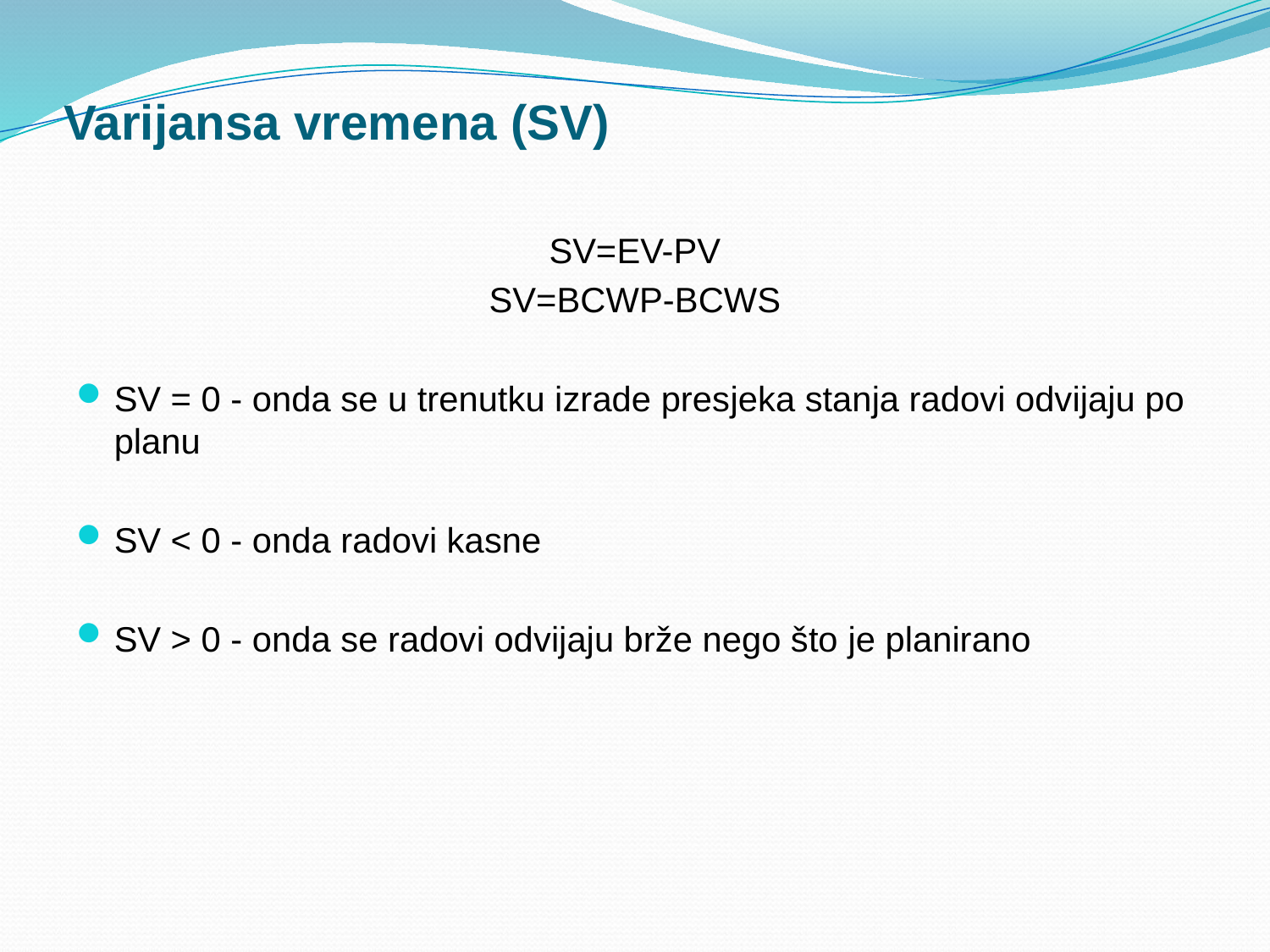

# Varijansa vremena (SV)
SV=EV-PV
SV=BCWP-BCWS

SV = 0 ‐ onda se u trenutku izrade presjeka stanja radovi odvijaju po planu

SV < 0 ‐ onda radovi kasne

SV > 0 ‐ onda se radovi odvijaju brže nego što je planirano